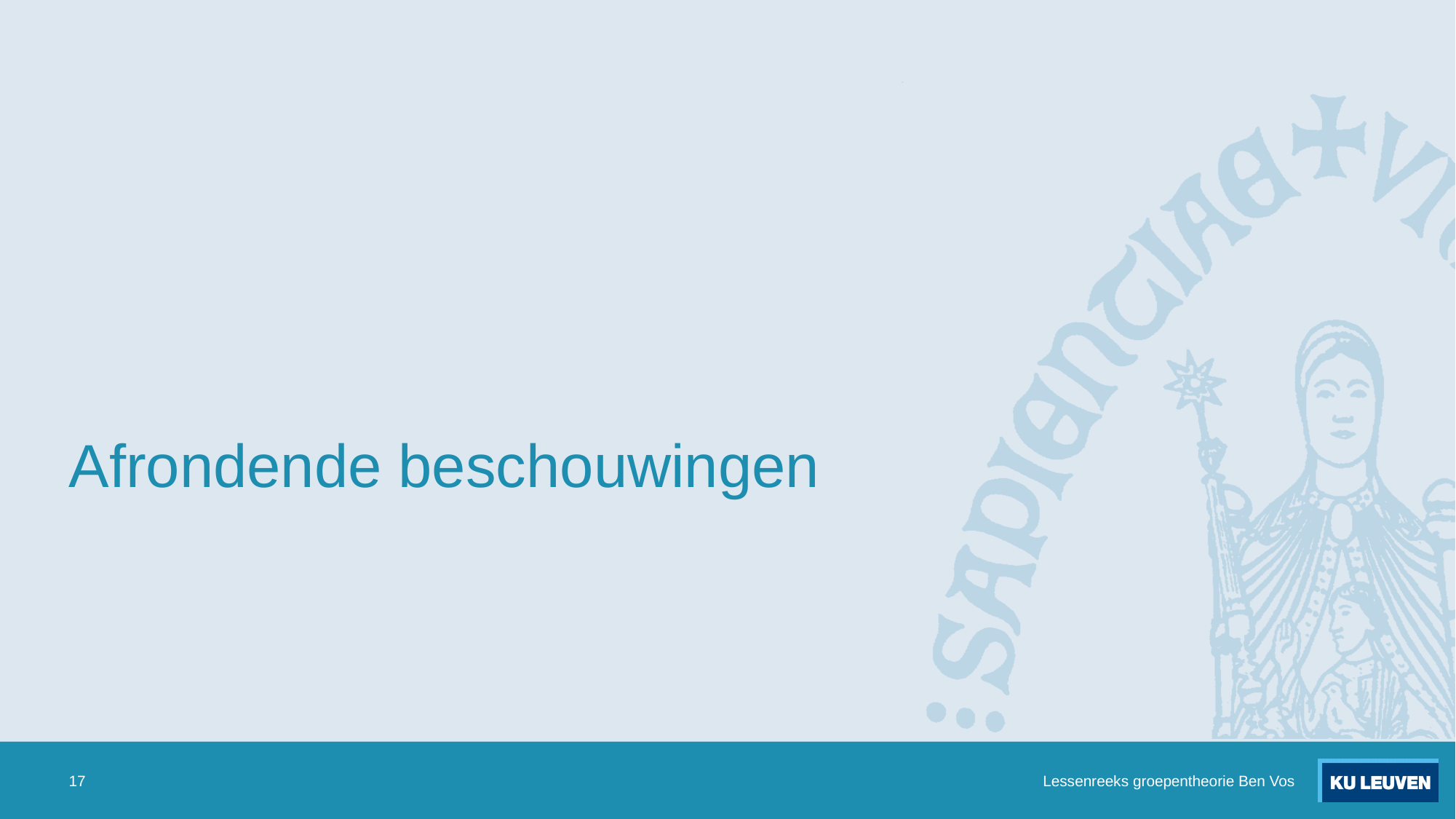

# Afrondende beschouwingen

17
Lessenreeks groepentheorie Ben Vos